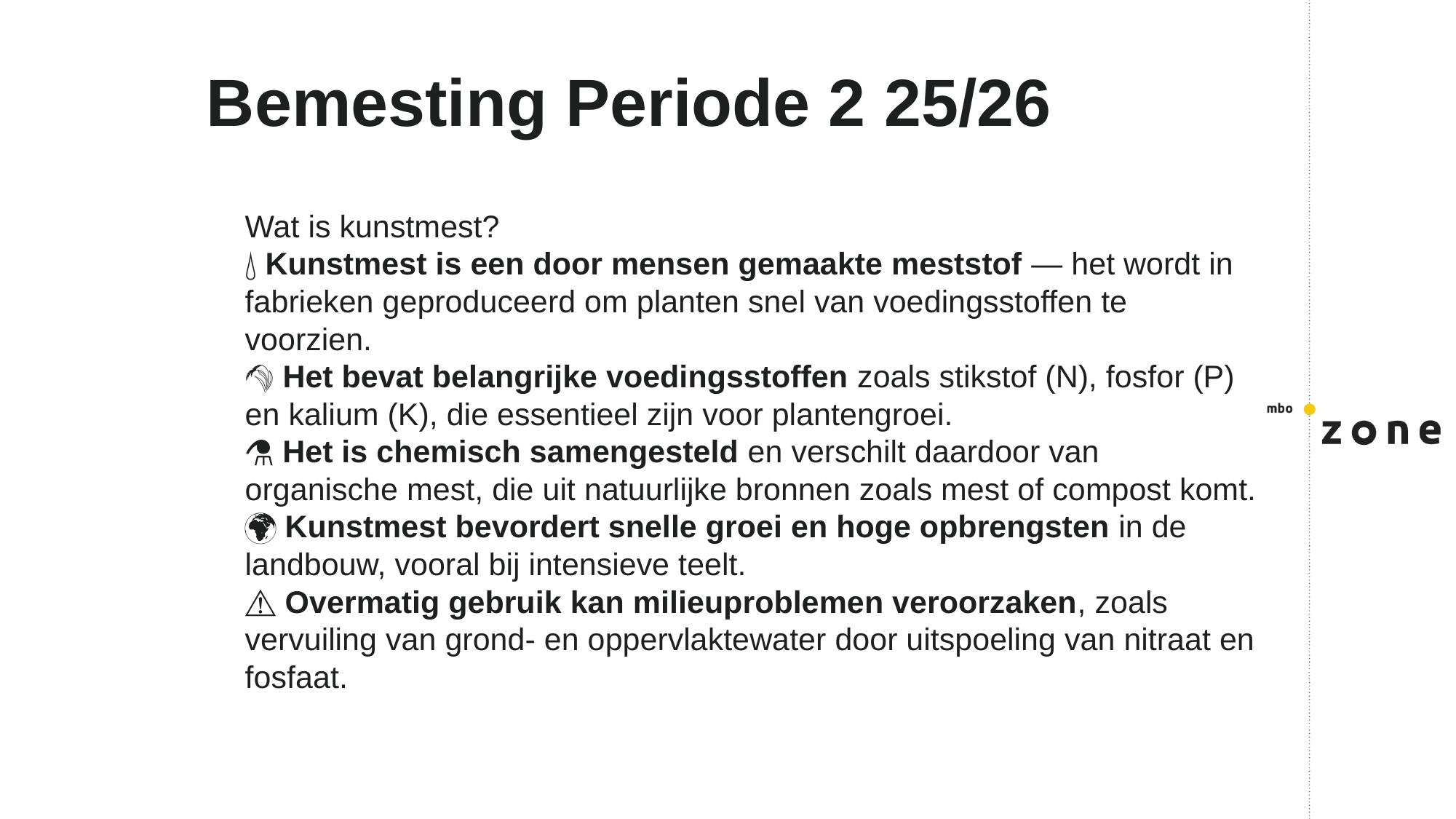

# Bemesting Periode 2 25/26
Wat is kunstmest?
💧 Kunstmest is een door mensen gemaakte meststof — het wordt in fabrieken geproduceerd om planten snel van voedingsstoffen te voorzien.
🌾 Het bevat belangrijke voedingsstoffen zoals stikstof (N), fosfor (P) en kalium (K), die essentieel zijn voor plantengroei.
⚗️ Het is chemisch samengesteld en verschilt daardoor van organische mest, die uit natuurlijke bronnen zoals mest of compost komt.
🌍 Kunstmest bevordert snelle groei en hoge opbrengsten in de landbouw, vooral bij intensieve teelt.
⚠️ Overmatig gebruik kan milieuproblemen veroorzaken, zoals vervuiling van grond- en oppervlaktewater door uitspoeling van nitraat en fosfaat.